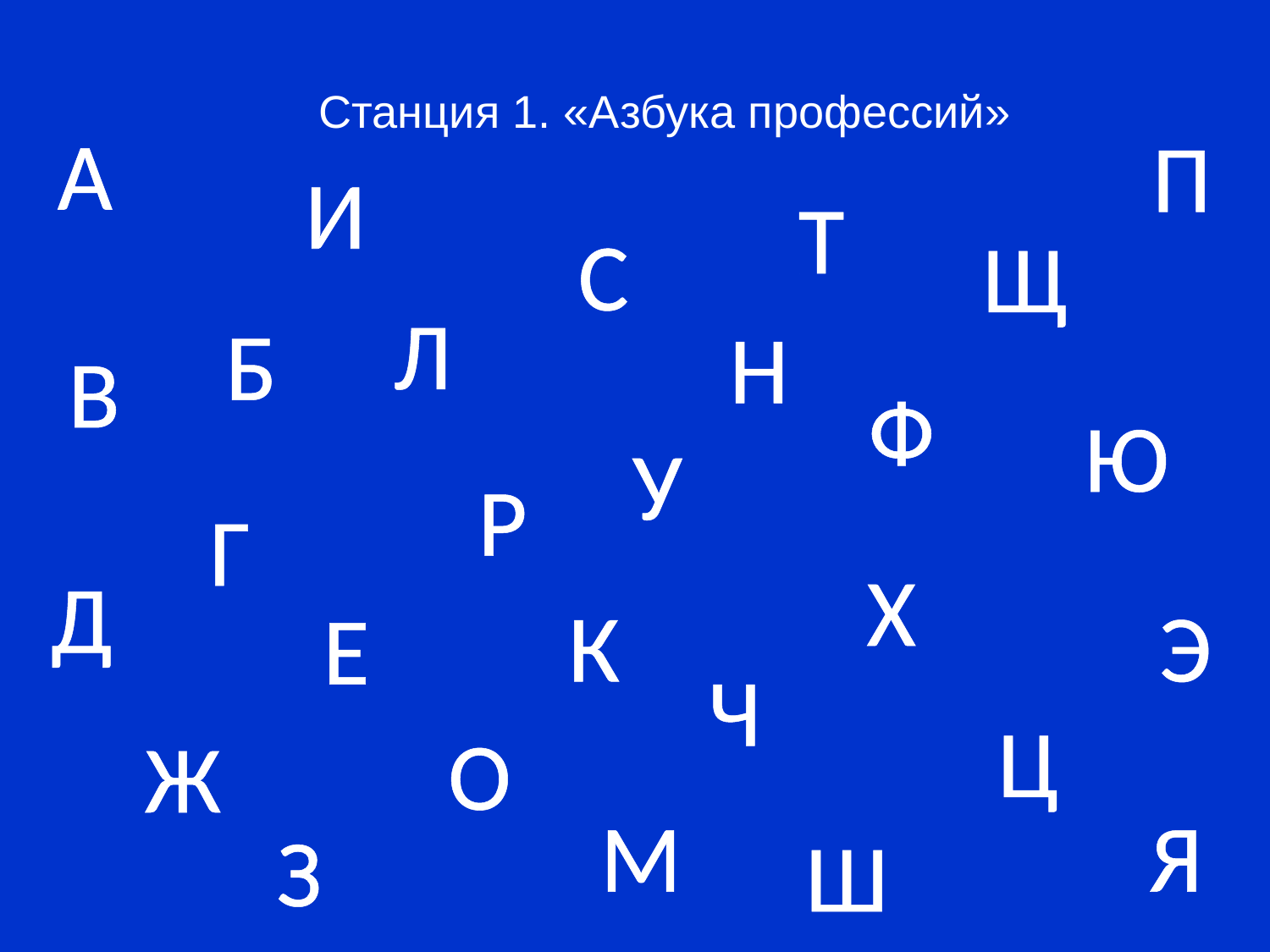

Станция 1. «Азбука профессий»
А
П
И
Т
С
Щ
Л
Б
Н
В
Ф
Ю
У
Р
Г
Х
Д
К
Э
Е
Ч
Ц
О
Ж
М
Я
З
Ш